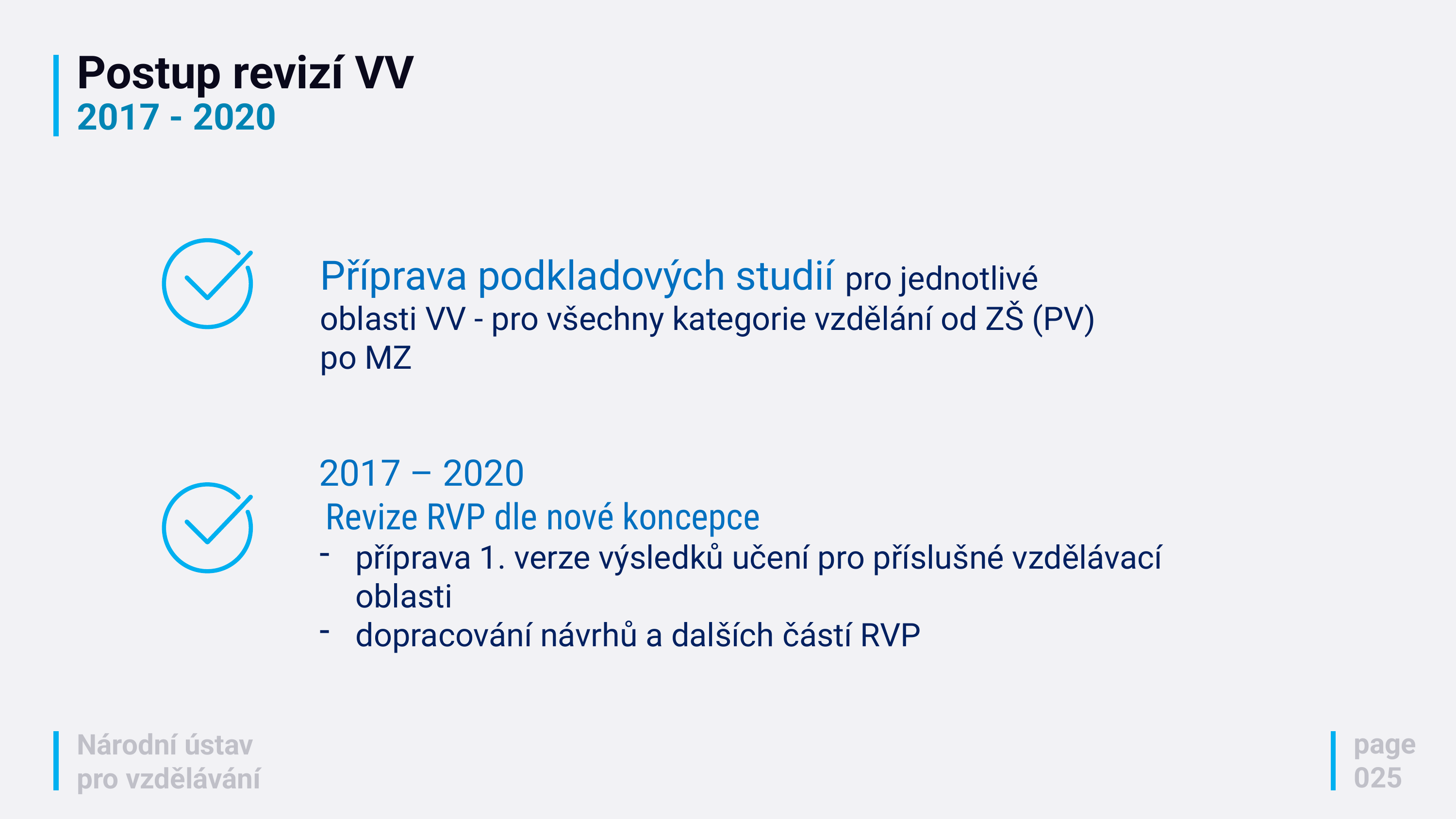

# Postup revizí VV 2017 - 2020

Příprava podkladových studií pro jednotlivé oblasti VV - pro všechny kategorie vzdělání od ZŠ (PV) po MZ
2017 – 2020
Revize RVP dle nové koncepce
příprava 1. verze výsledků učení pro příslušné vzdělávací oblasti
dopracování návrhů a dalších částí RVP

page
025